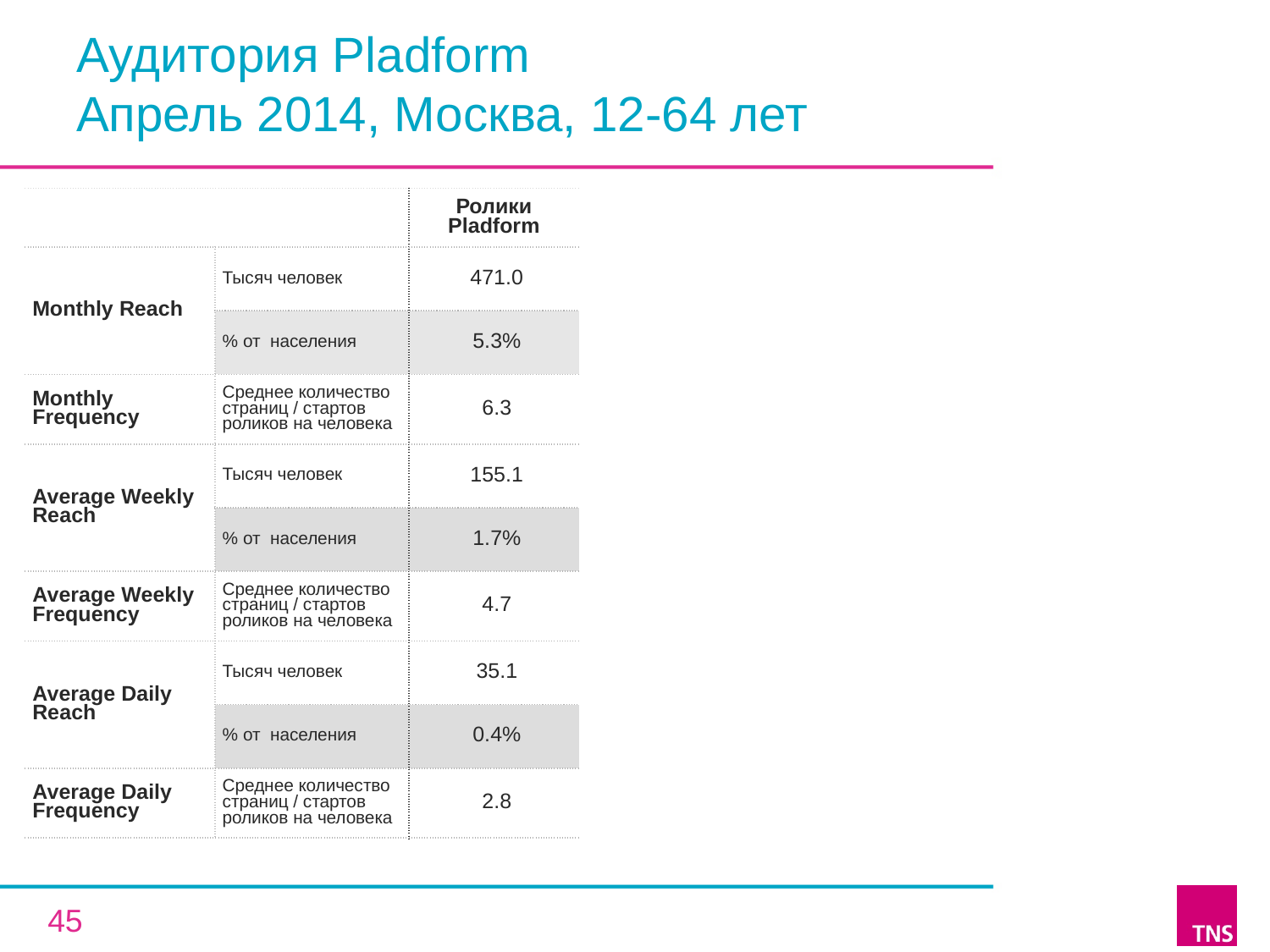

# Аудитория Pladform Апрель 2014, Москва, 12-64 лет
|  |  | Ролики Pladform |
| --- | --- | --- |
| Monthly Reach | Тысяч человек | 471.0 |
|  | % от населения | 5.3% |
| Monthly Frequency | Среднее количество страниц / стартов роликов на человека | 6.3 |
| Average Weekly Reach | Тысяч человек | 155.1 |
|  | % от населения | 1.7% |
| Average Weekly Frequency | Среднее количество страниц / стартов роликов на человека | 4.7 |
| Average Daily Reach | Тысяч человек | 35.1 |
|  | % от населения | 0.4% |
| Average Daily Frequency | Среднее количество страниц / стартов роликов на человека | 2.8 |

45